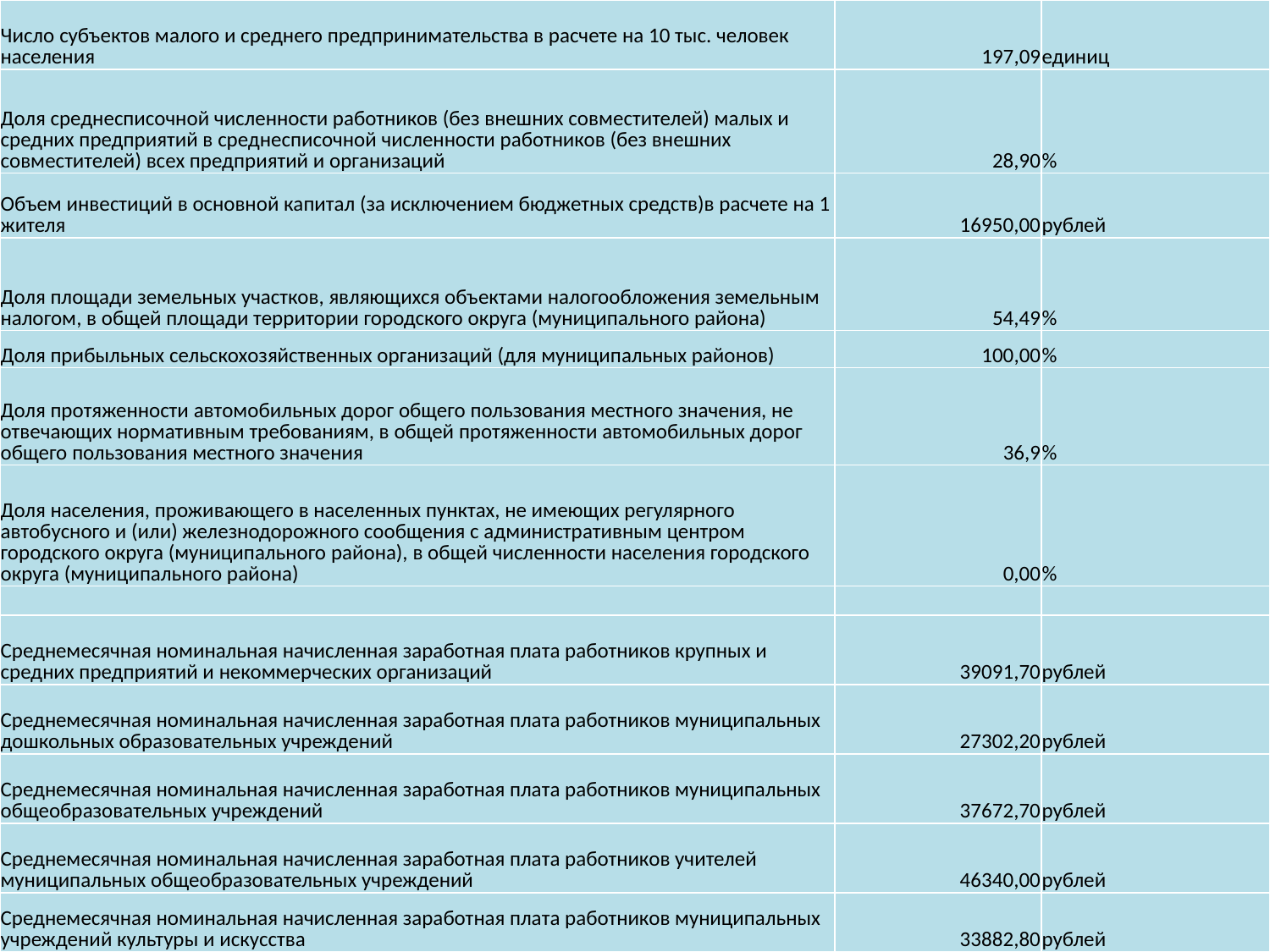

| Число субъектов малого и среднего предпринимательства в расчете на 10 тыс. человек населения | 197,09 | единиц |
| --- | --- | --- |
| Доля среднесписочной численности работников (без внешних совместителей) малых и средних предприятий в среднесписочной численности работников (без внешних совместителей) всех предприятий и организаций | 28,90 | % |
| Объем инвестиций в основной капитал (за исключением бюджетных средств)в расчете на 1 жителя | 16950,00 | рублей |
| Доля площади земельных участков, являющихся объектами налогообложения земельным налогом, в общей площади территории городского округа (муниципального района) | 54,49 | % |
| Доля прибыльных сельскохозяйственных организаций (для муниципальных районов) | 100,00 | % |
| Доля протяженности автомобильных дорог общего пользования местного значения, не отвечающих нормативным требованиям, в общей протяженности автомобильных дорог общего пользования местного значения | 36,9 | % |
| Доля населения, проживающего в населенных пунктах, не имеющих регулярного автобусного и (или) железнодорожного сообщения с административным центром городского округа (муниципального района), в общей численности населения городского округа (муниципального района) | 0,00 | % |
|  |  |  |
| Среднемесячная номинальная начисленная заработная плата работников крупных и средних предприятий и некоммерческих организаций | 39091,70 | рублей |
| Среднемесячная номинальная начисленная заработная плата работников муниципальных дошкольных образовательных учреждений | 27302,20 | рублей |
| Среднемесячная номинальная начисленная заработная плата работников муниципальных общеобразовательных учреждений | 37672,70 | рублей |
| Среднемесячная номинальная начисленная заработная плата работников учителей муниципальных общеобразовательных учреждений | 46340,00 | рублей |
| Среднемесячная номинальная начисленная заработная плата работников муниципальных учреждений культуры и искусства | 33882,80 | рублей |